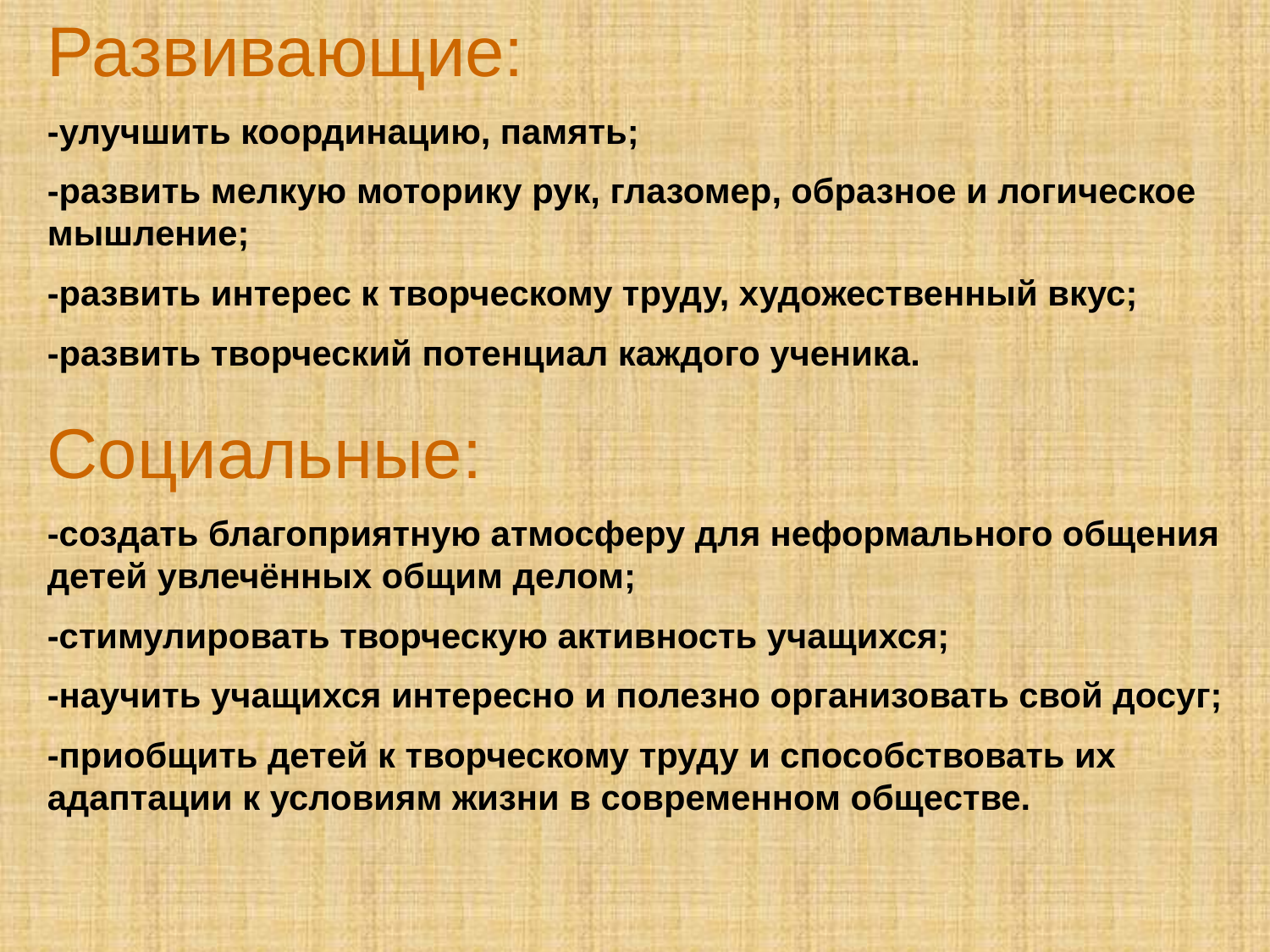

Развивающие:
-улучшить координацию, память;
-развить мелкую моторику рук, глазомер, образное и логическое мышление;
-развить интерес к творческому труду, художественный вкус;
-развить творческий потенциал каждого ученика.
Социальные:
-создать благоприятную атмосферу для неформального общения детей увлечённых общим делом;
-стимулировать творческую активность учащихся;
-научить учащихся интересно и полезно организовать свой досуг;
-приобщить детей к творческому труду и способствовать их  адаптации к условиям жизни в современном обществе.